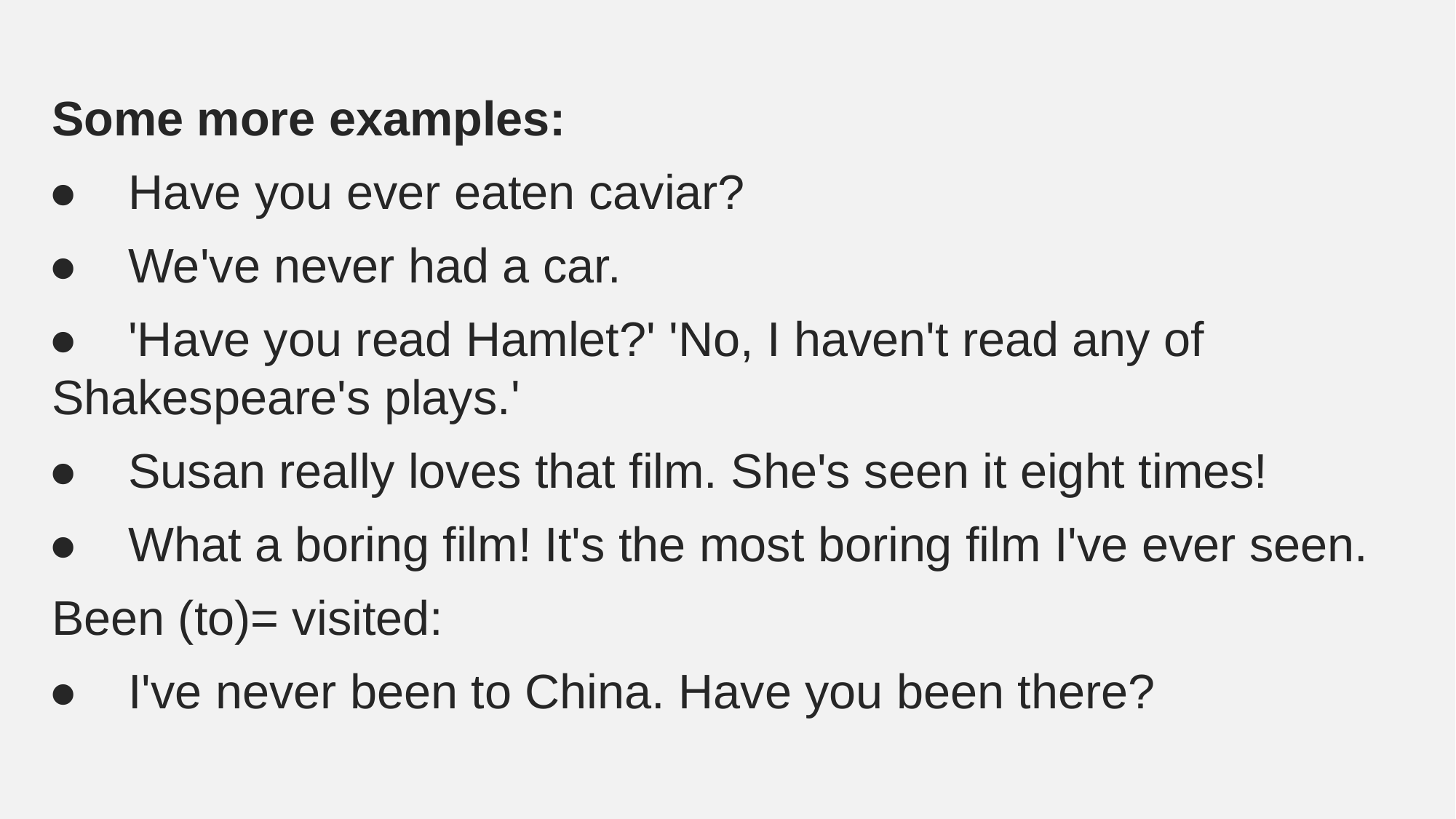

#
Some more examples:
⦁    Have you ever eaten caviar?
⦁    We've never had a car.
⦁    'Have you read Hamlet?' 'No, I haven't read any of Shakespeare's plays.'
⦁    Susan really loves that film. She's seen it eight times!
⦁    What a boring film! It's the most boring film I've ever seen.
Been (to)= visited:
⦁    I've never been to China. Have you been there?